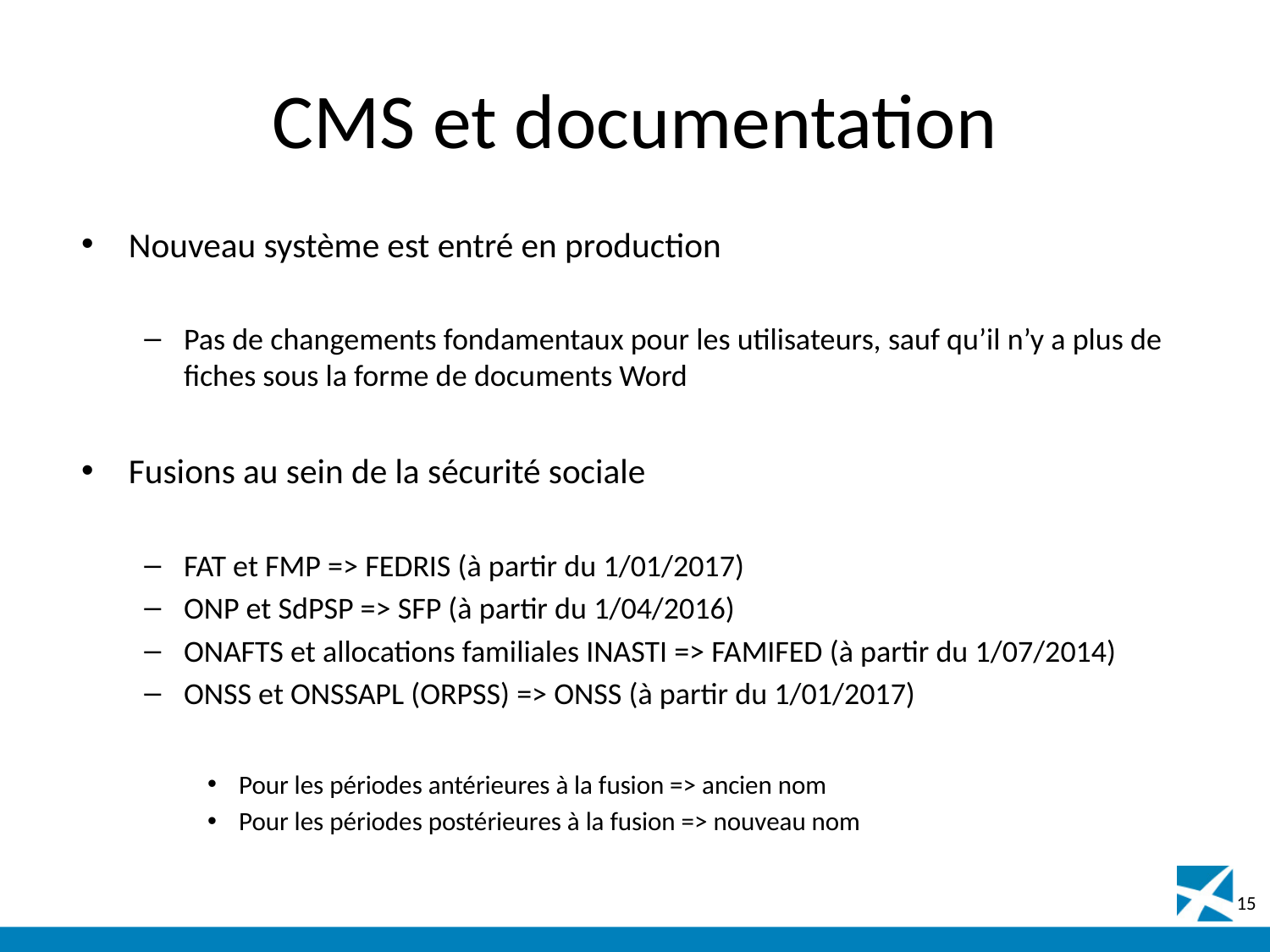

# CMS et documentation
Nouveau système est entré en production

Pas de changements fondamentaux pour les utilisateurs, sauf qu’il n’y a plus de fiches sous la forme de documents Word

Fusions au sein de la sécurité sociale

FAT et FMP => FEDRIS (à partir du 1/01/2017)
ONP et SdPSP => SFP (à partir du 1/04/2016)
ONAFTS et allocations familiales INASTI => FAMIFED (à partir du 1/07/2014)
ONSS et ONSSAPL (ORPSS) => ONSS (à partir du 1/01/2017)

Pour les périodes antérieures à la fusion => ancien nom
Pour les périodes postérieures à la fusion => nouveau nom